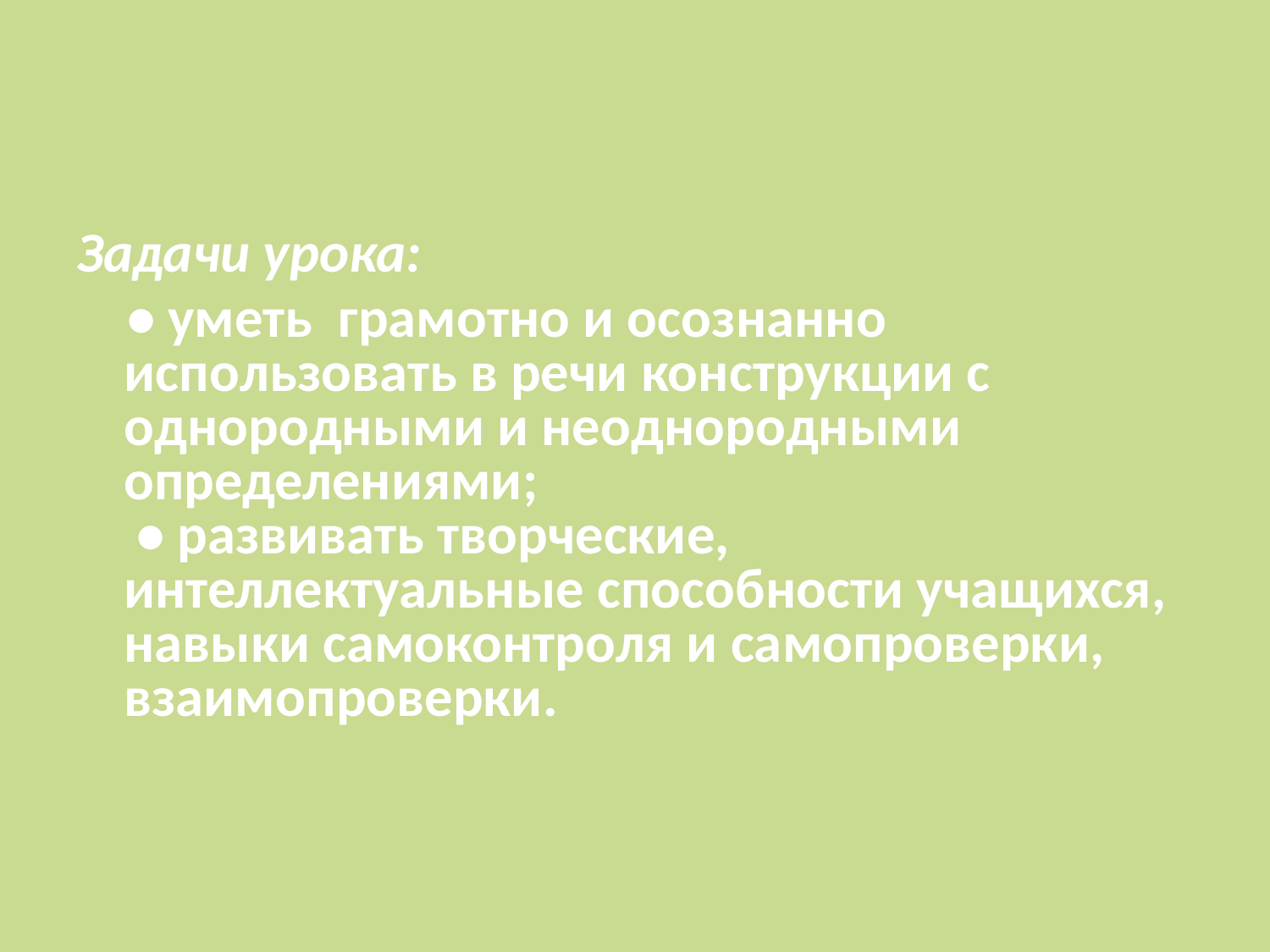

Задачи урока:
    • уметь  грамотно и осознанно использовать в речи конструкции с однородными и неоднородными определениями;
 • развивать творческие, интеллектуальные способности учащихся, навыки самоконтроля и самопроверки, взаимопроверки.